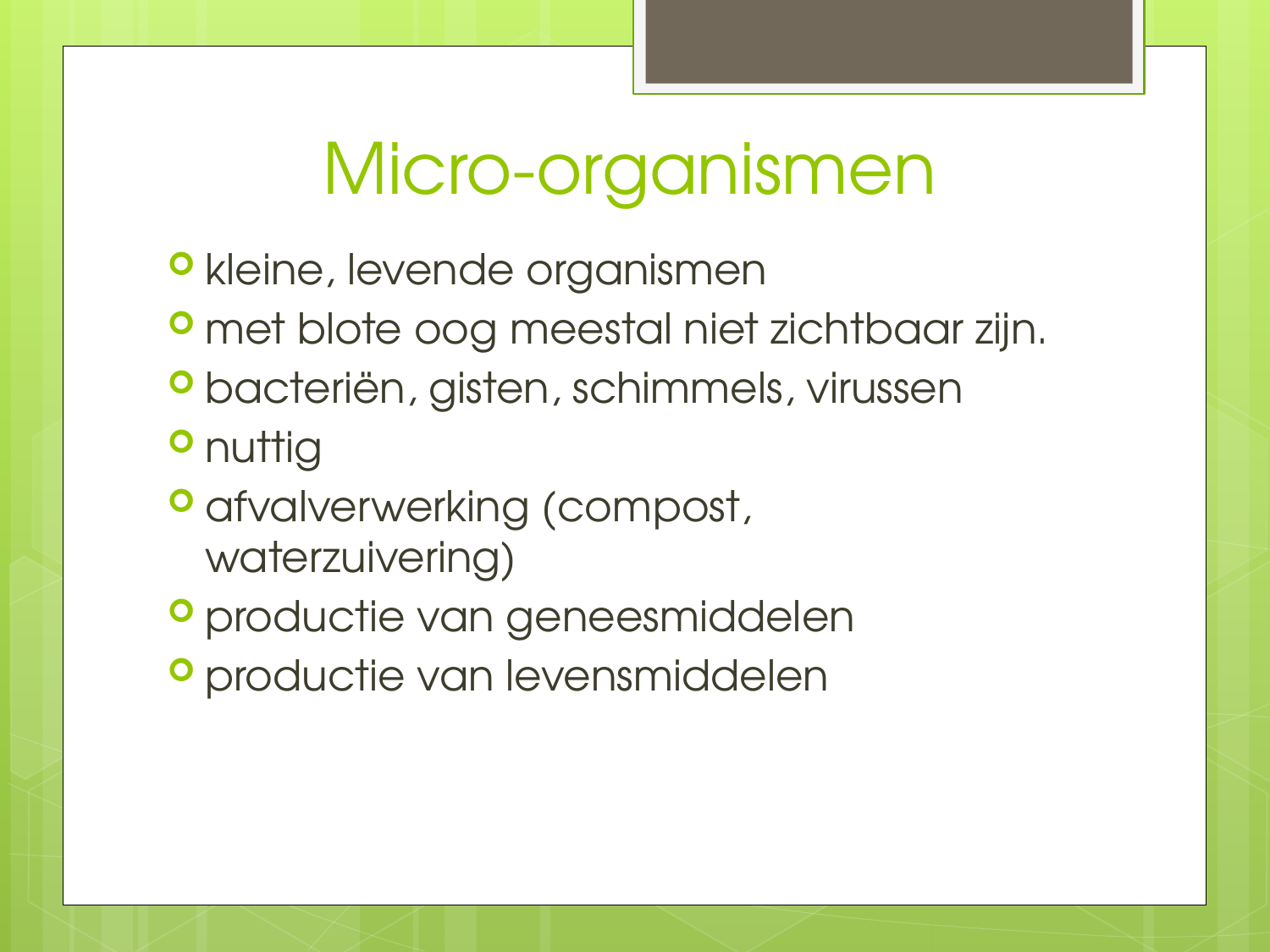

# Micro-organismen
kleine, levende organismen
met blote oog meestal niet zichtbaar zijn.
bacteriën, gisten, schimmels, virussen
nuttig
afvalverwerking (compost, waterzuivering)
productie van geneesmiddelen
productie van levensmiddelen